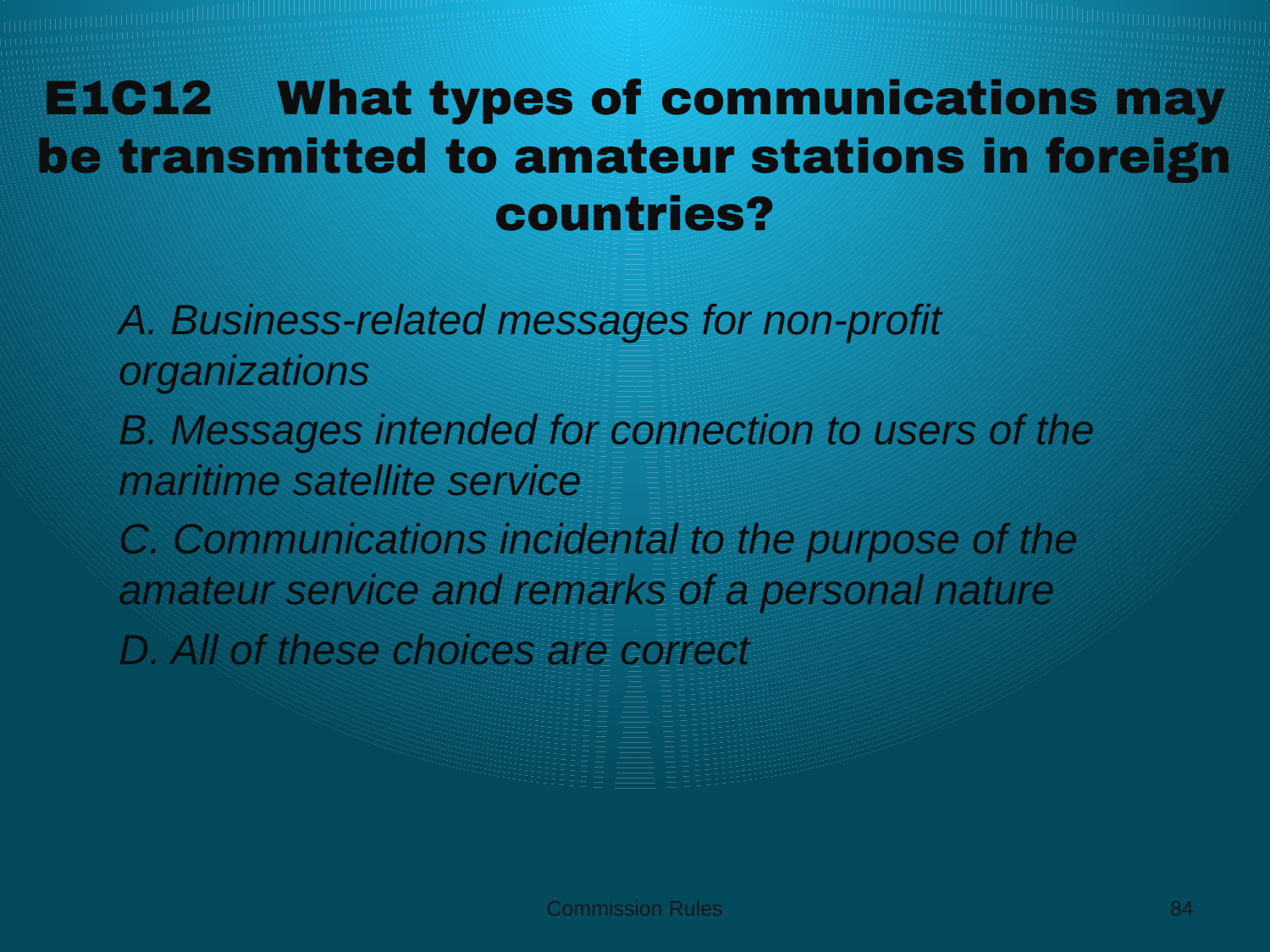

# E1C12    What types of communications may be transmitted to amateur stations in foreign countries?
A. Business-related messages for non-profit organizations
B. Messages intended for connection to users of the maritime satellite service
C. Communications incidental to the purpose of the amateur service and remarks of a personal nature
D. All of these choices are correct

Commission Rules
84